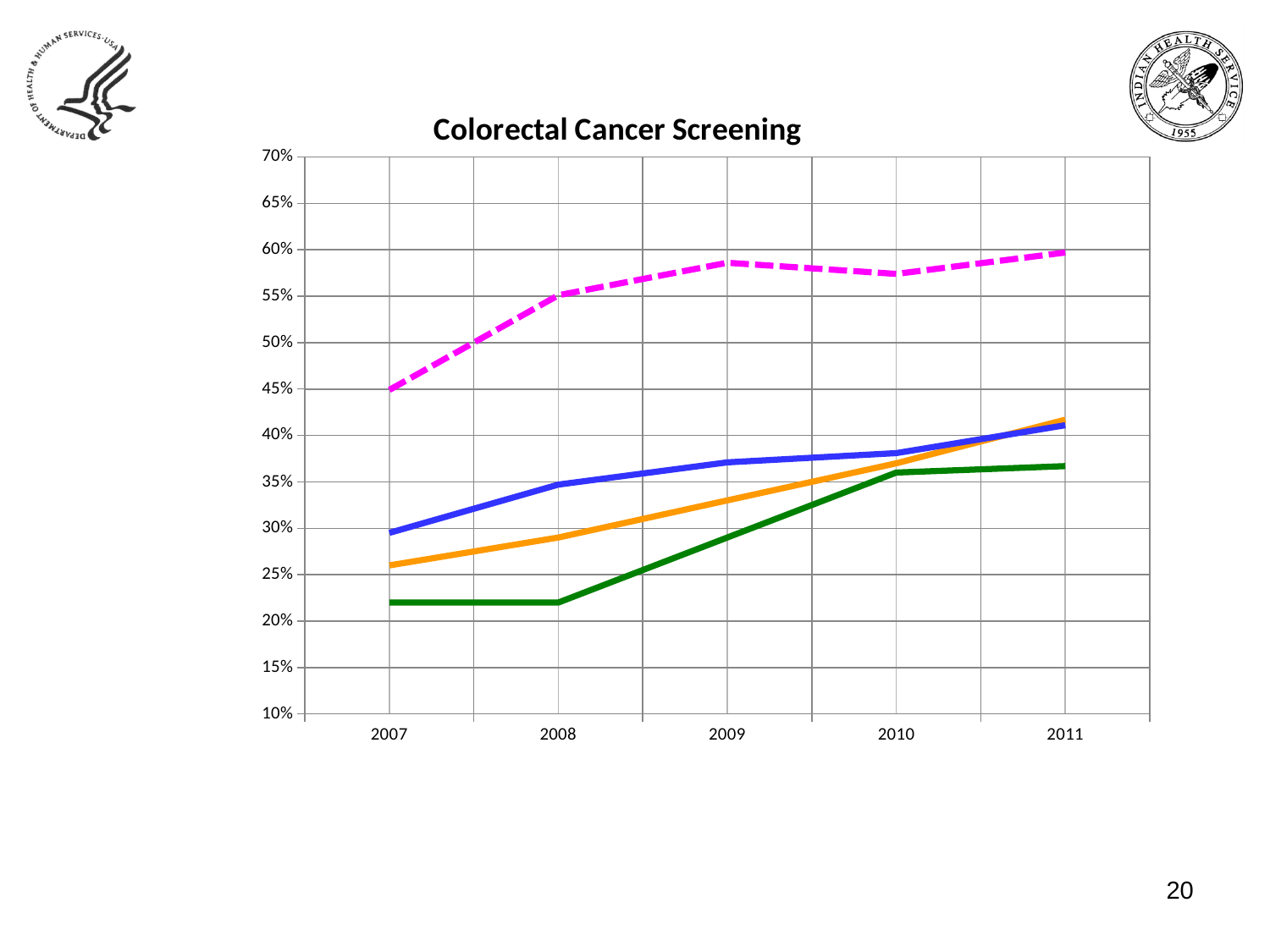

### Chart: Colorectal Cancer Screening

| Category | National Target | National Average | Service Unit Only | Portland Area Average |
|---|---|---|---|---|
| 2007 | 0.22 | 0.26 | 0.449 | 0.295 |
| 2008 | 0.22 | 0.29 | 0.551 | 0.347 |
| 2009 | 0.29 | 0.33 | 0.586 | 0.371 |
| 2010 | 0.36 | 0.37 | 0.574 | 0.381 |
| 2011 | 0.367 | 0.417 | 0.597 | 0.411 |
20